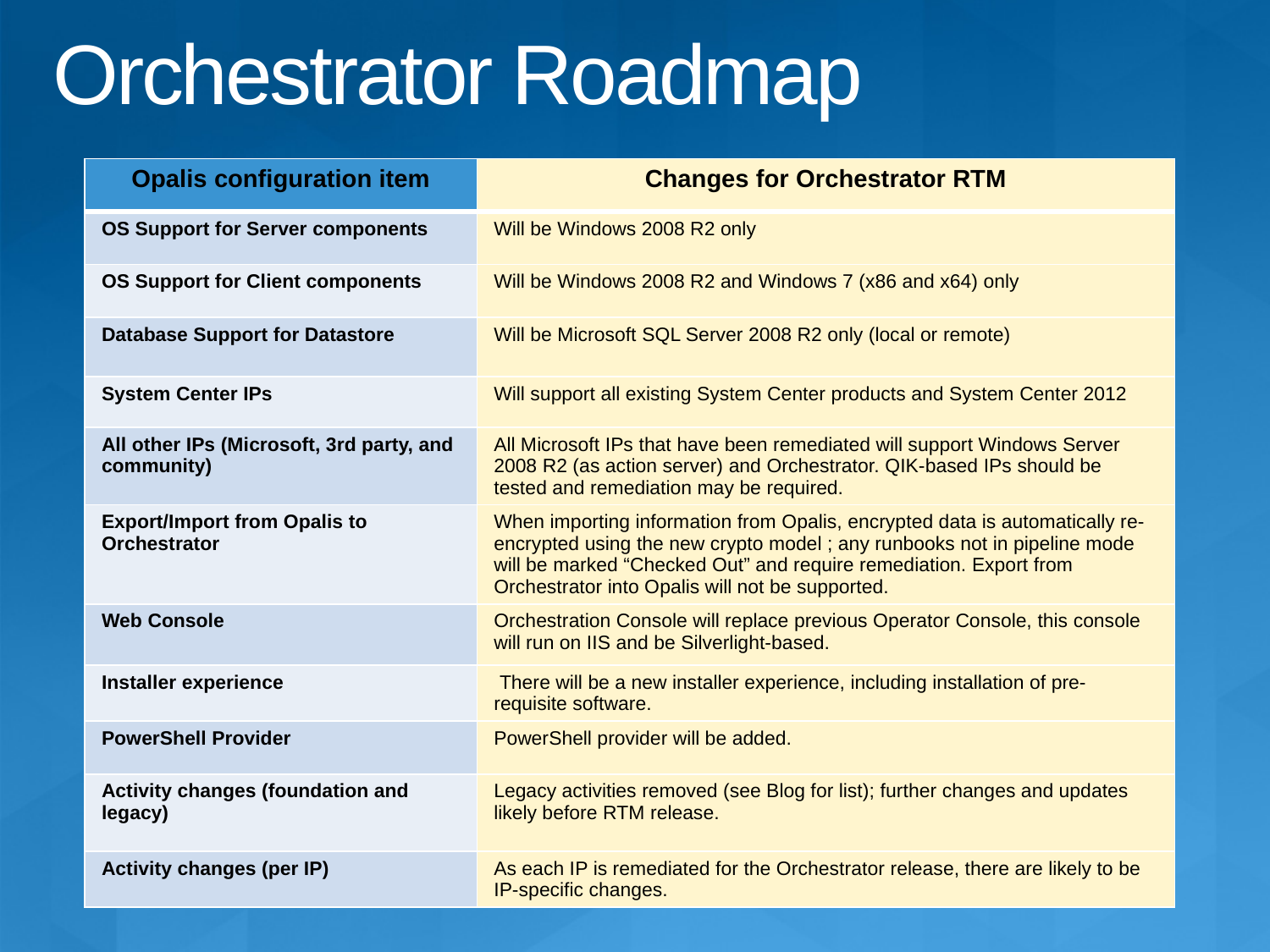

# Orchestrator Roadmap
| Opalis configuration item | Changes for Orchestrator RTM |
| --- | --- |
| OS Support for Server components | Will be Windows 2008 R2 only |
| OS Support for Client components | Will be Windows 2008 R2 and Windows 7 (x86 and x64) only |
| Database Support for Datastore | Will be Microsoft SQL Server 2008 R2 only (local or remote) |
| System Center IPs | Will support all existing System Center products and System Center 2012 |
| All other IPs (Microsoft, 3rd party, and community) | All Microsoft IPs that have been remediated will support Windows Server 2008 R2 (as action server) and Orchestrator. QIK-based IPs should be tested and remediation may be required. |
| Export/Import from Opalis to Orchestrator | When importing information from Opalis, encrypted data is automatically re-encrypted using the new crypto model ; any runbooks not in pipeline mode will be marked “Checked Out” and require remediation. Export from Orchestrator into Opalis will not be supported. |
| Web Console | Orchestration Console will replace previous Operator Console, this console will run on IIS and be Silverlight-based. |
| Installer experience | There will be a new installer experience, including installation of pre-requisite software. |
| PowerShell Provider | PowerShell provider will be added. |
| Activity changes (foundation and legacy) | Legacy activities removed (see Blog for list); further changes and updates likely before RTM release. |
| Activity changes (per IP) | As each IP is remediated for the Orchestrator release, there are likely to be IP-specific changes. |